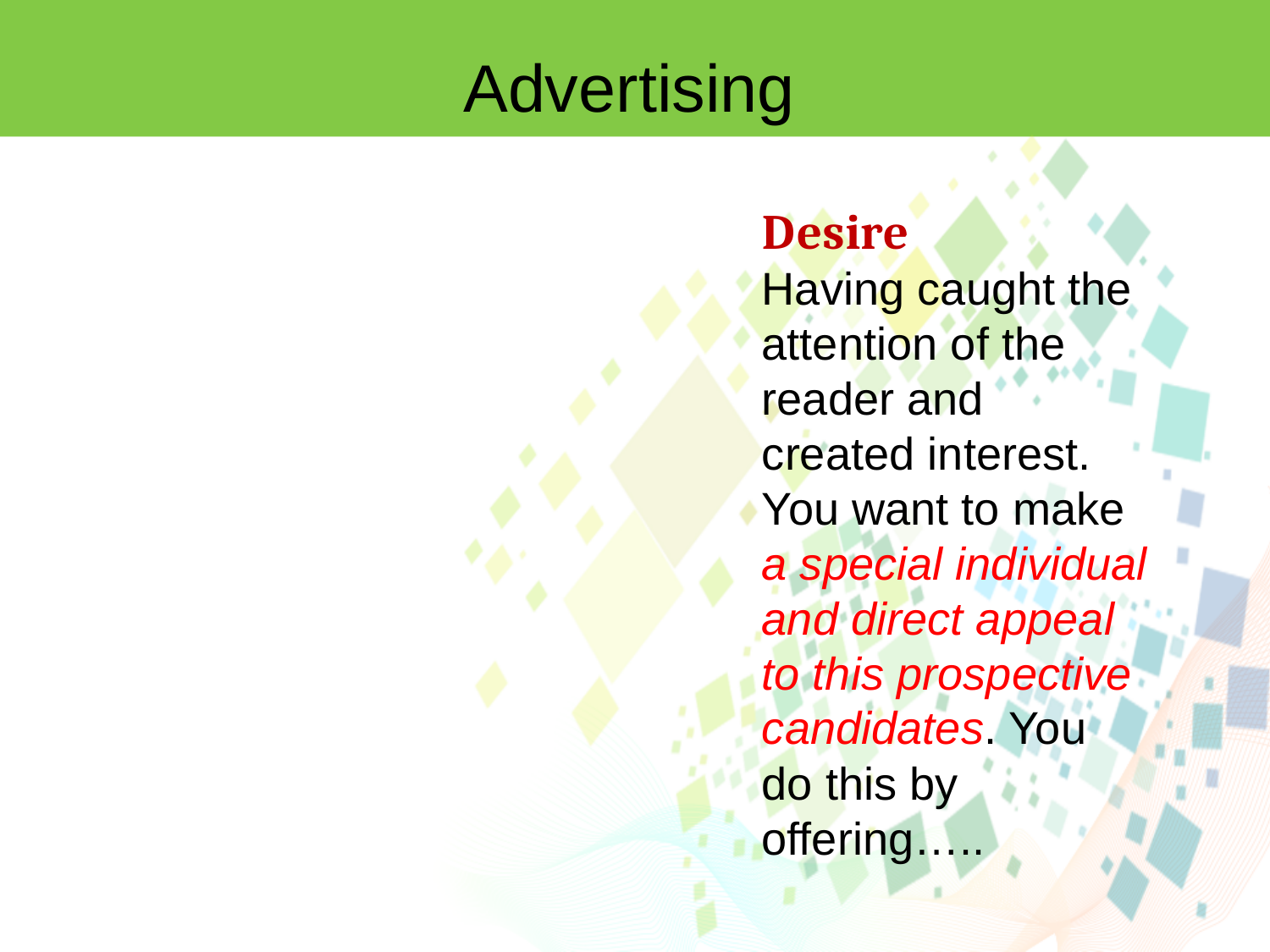

Advertising
Desire
Having caught the attention of the reader and created interest. You want to make a special individual and direct appeal to this prospective candidates. You do this by offering…..